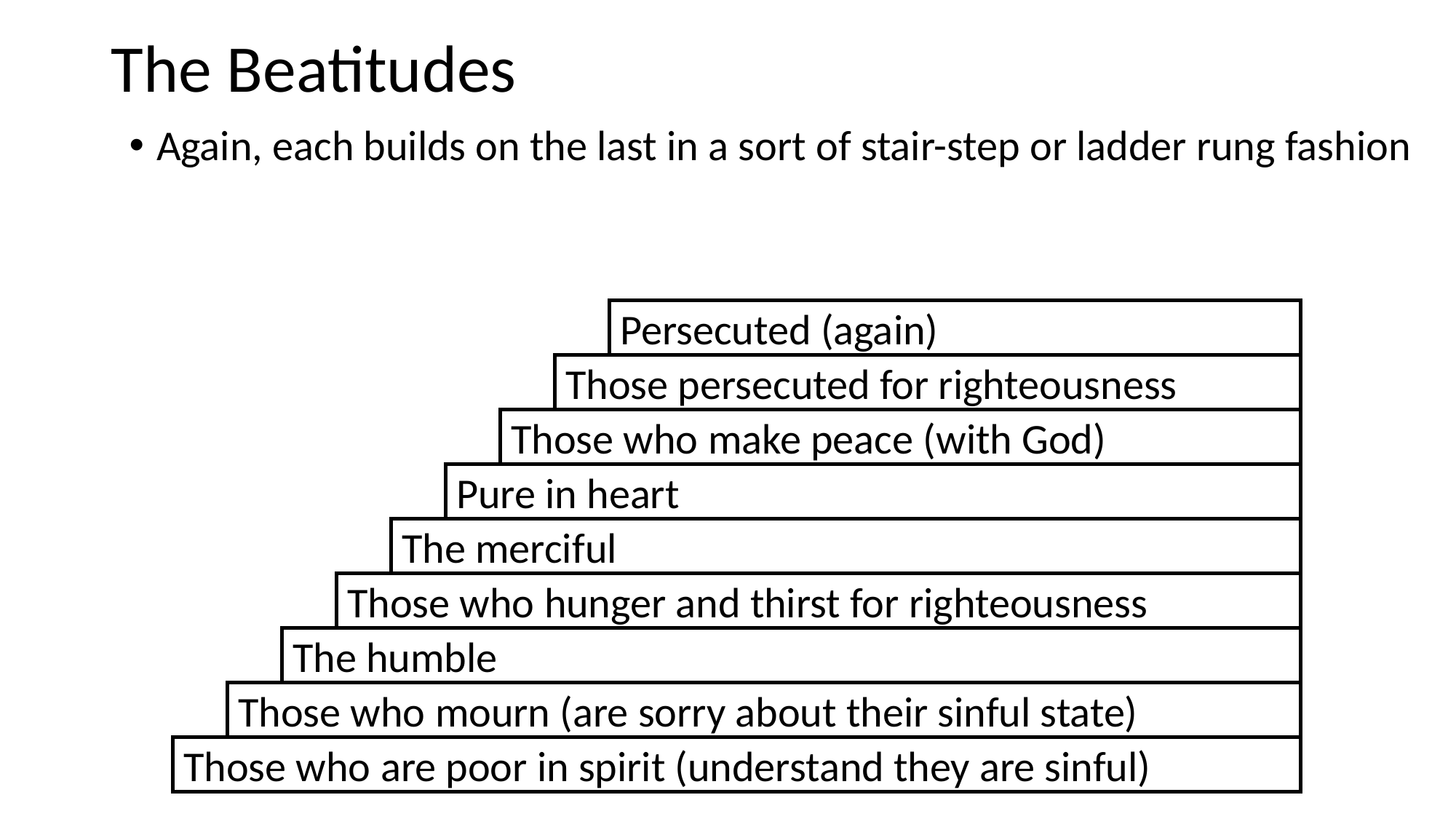

# The Beatitudes
Again, each builds on the last in a sort of stair-step or ladder rung fashion

Persecuted (again)
Those persecuted for righteousness
Those who make peace (with God)
Pure in heart
The merciful
Those who hunger and thirst for righteousness
The humble
Those who mourn (are sorry about their sinful state)
Those who are poor in spirit (understand they are sinful)